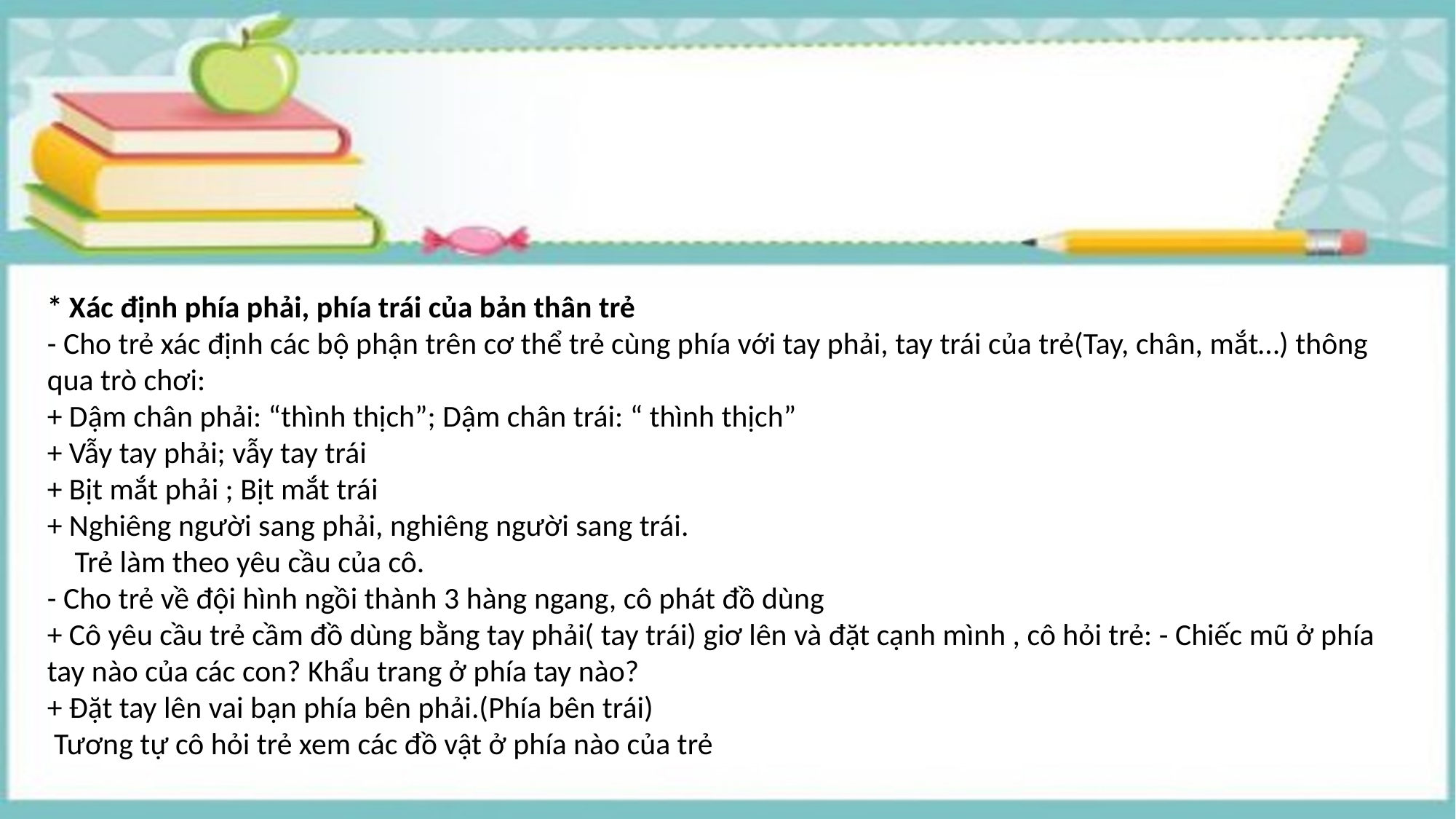

* Xác định phía phải, phía trái của bản thân trẻ
- Cho trẻ xác định các bộ phận trên cơ thể trẻ cùng phía với tay phải, tay trái của trẻ(Tay, chân, mắt…) thông qua trò chơi:
+ Dậm chân phải: “thình thịch”; Dậm chân trái: “ thình thịch”
+ Vẫy tay phải; vẫy tay trái
+ Bịt mắt phải ; Bịt mắt trái
+ Nghiêng người sang phải, nghiêng người sang trái.
    Trẻ làm theo yêu cầu của cô.
- Cho trẻ về đội hình ngồi thành 3 hàng ngang, cô phát đồ dùng
+ Cô yêu cầu trẻ cầm đồ dùng bằng tay phải( tay trái) giơ lên và đặt cạnh mình , cô hỏi trẻ: - Chiếc mũ ở phía tay nào của các con? Khẩu trang ở phía tay nào?
+ Đặt tay lên vai bạn phía bên phải.(Phía bên trái)
 Tương tự cô hỏi trẻ xem các đồ vật ở phía nào của trẻ